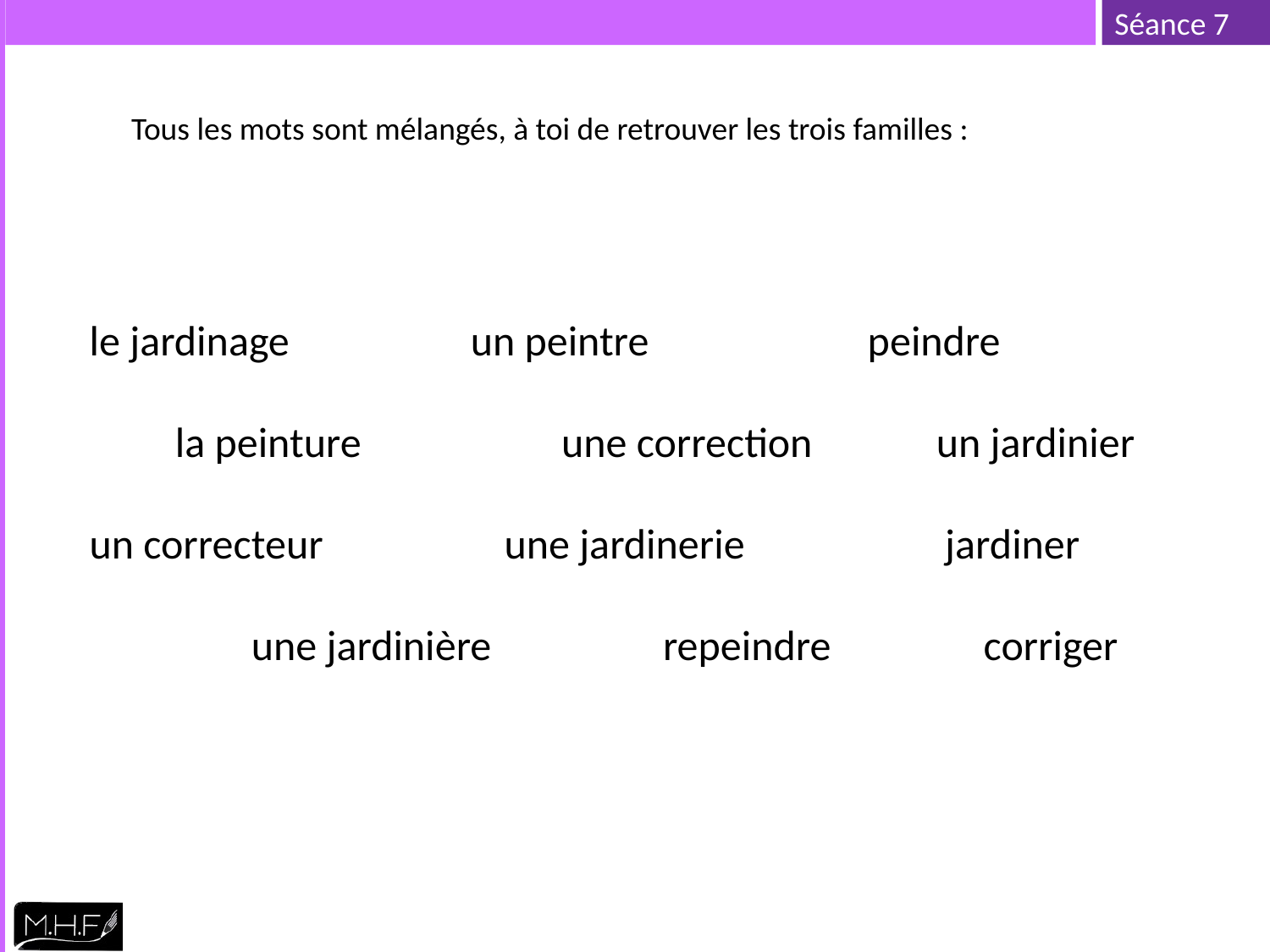

Tous les mots sont mélangés, à toi de retrouver les trois familles :
le jardinage                   un peintre                       peindre

         la peinture                     une correction             un jardinier

un correcteur                   une jardinerie                     jardiner

                 une jardinière                  repeindre                corriger